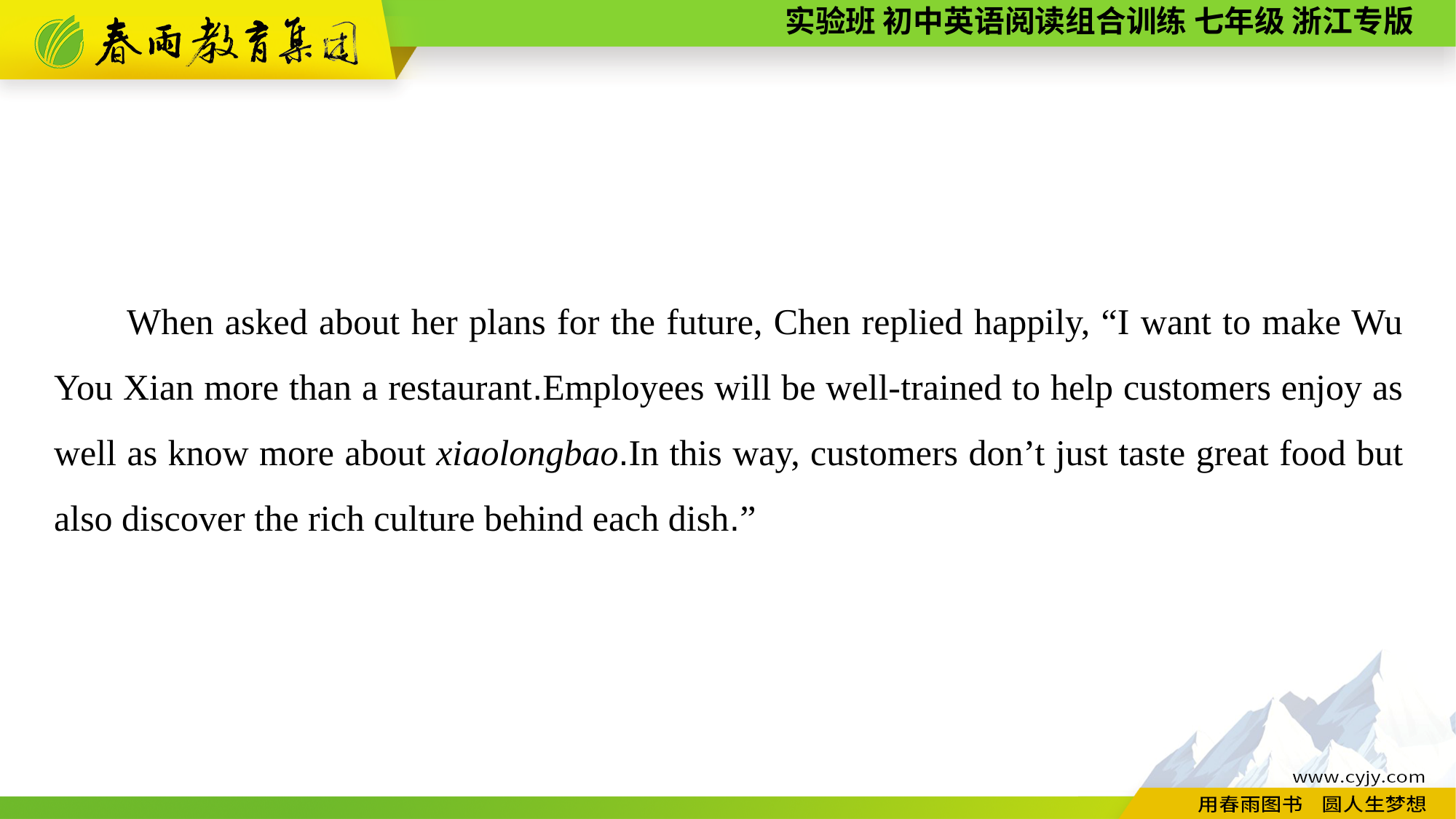

When asked about her plans for the future, Chen replied happily, “I want to make Wu You Xian more than a restaurant.Employees will be well-trained to help customers enjoy as well as know more about xiaolongbao.In this way, customers don’t just taste great food but also discover the rich culture behind each dish.”